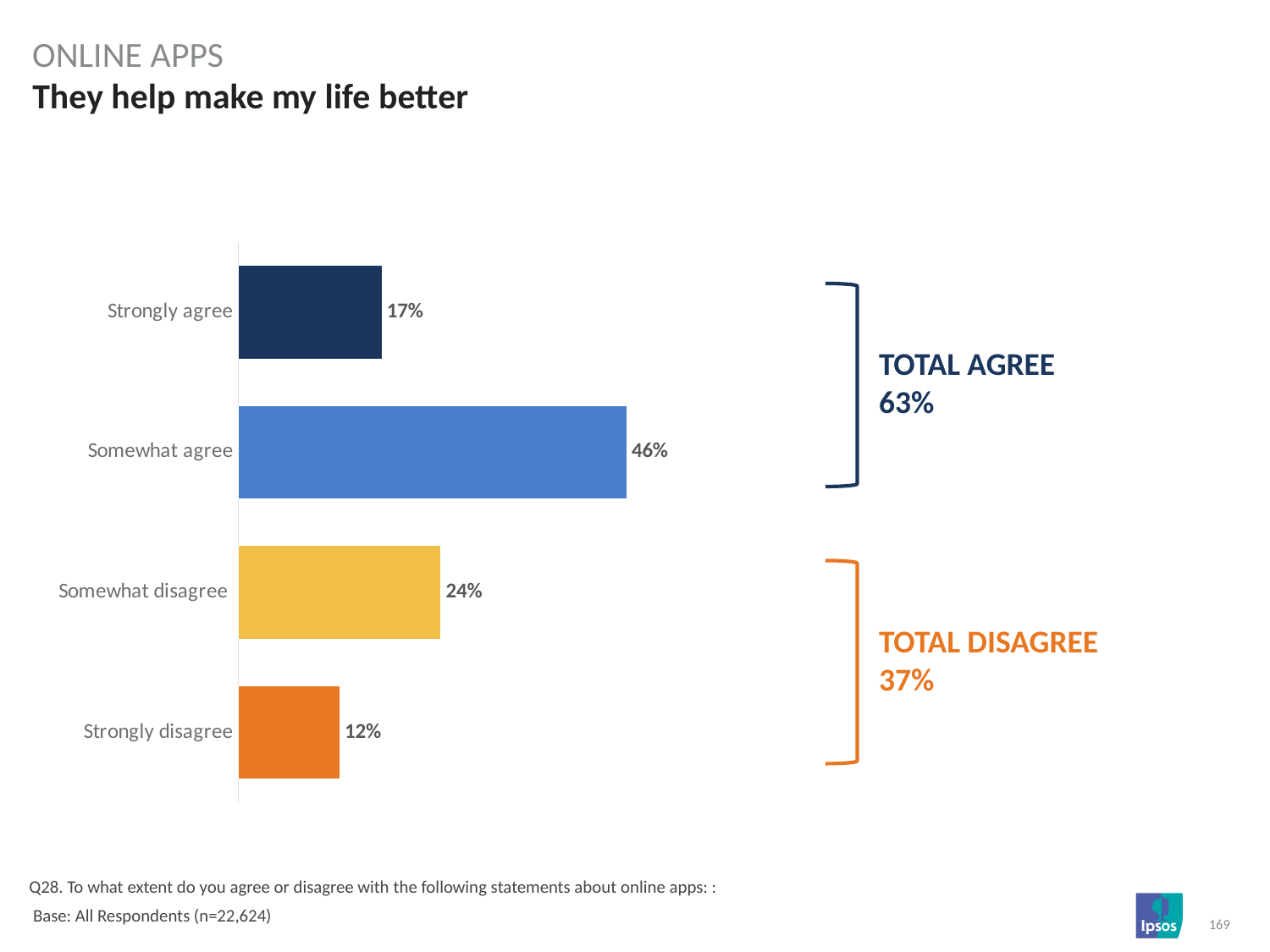

online APPS
# They help make my life better

### Chart

| Category | Column1 |
|---|---|
| Strongly agree | 0.17 |
| Somewhat agree | 0.46 |
| Somewhat disagree  | 0.24 |
| Strongly disagree | 0.12 |
TOTAL AGREE
63%

TOTAL DISAGREE
37%
Q28. To what extent do you agree or disagree with the following statements about online apps: :
 Base: All Respondents (n=22,624)